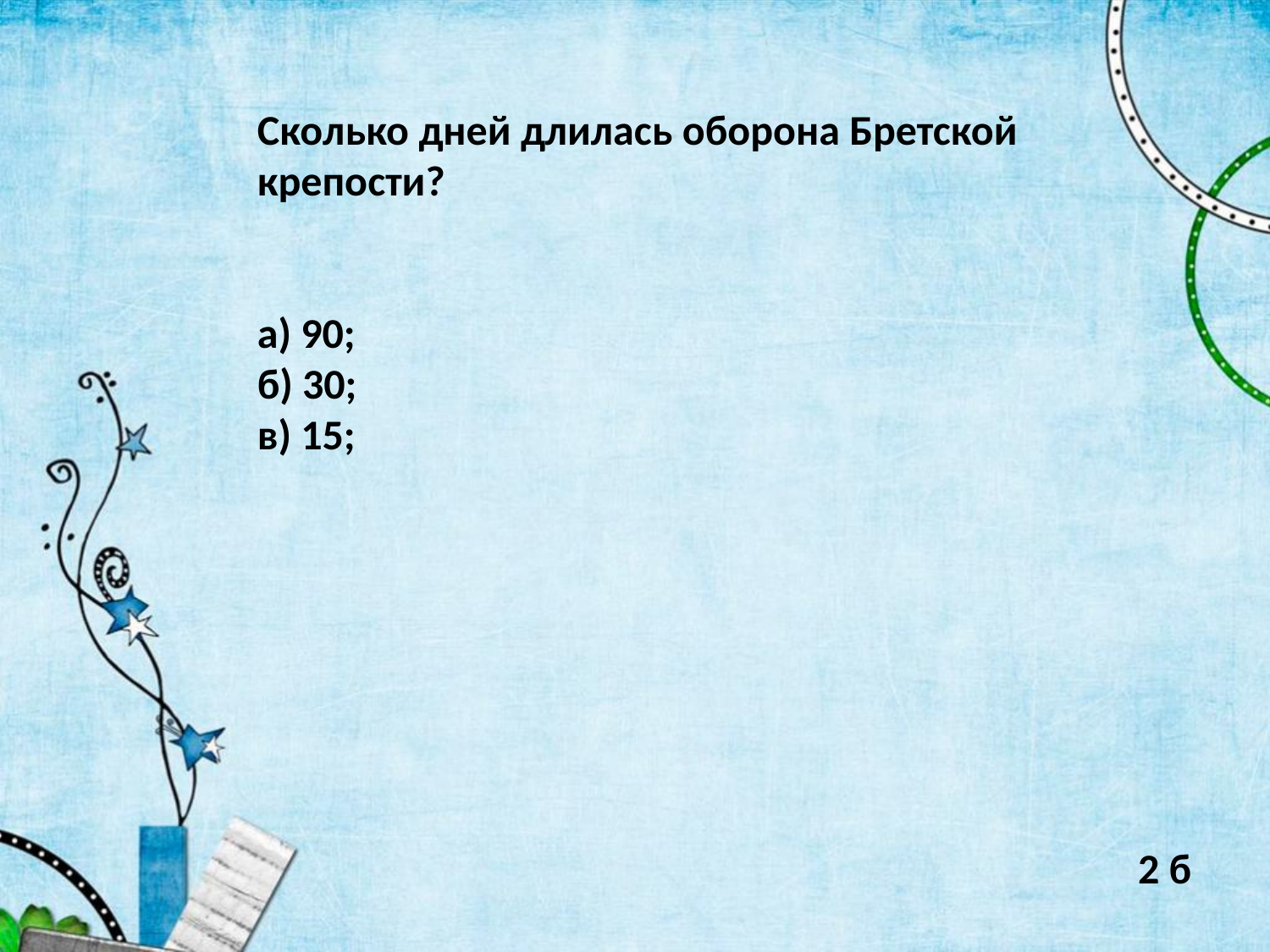

Сколько дней длилась оборона Бретской крепости?

а) 90;
б) 30;
в) 15;
2 б